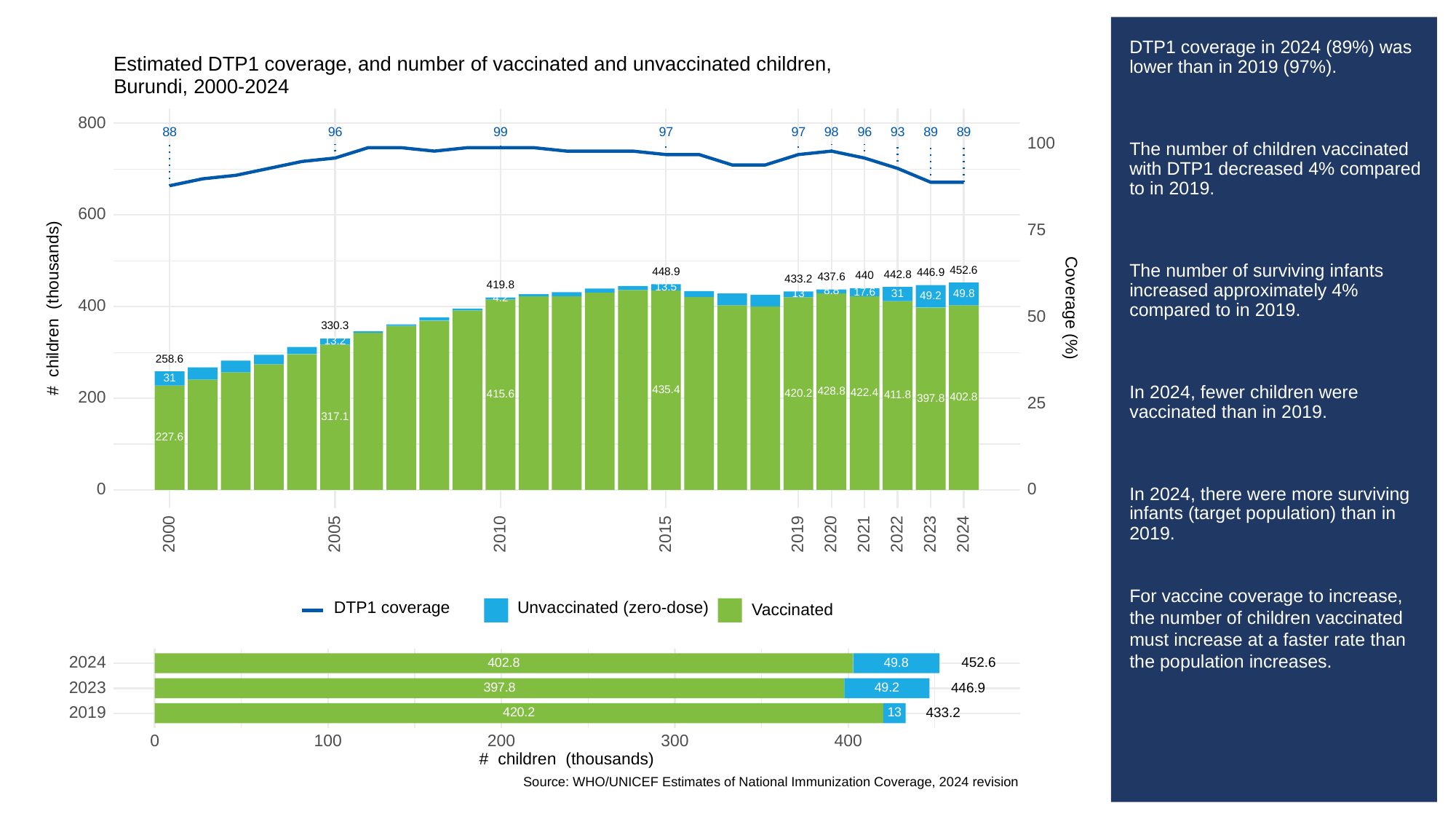

# DTP1 coverage in 2024 (89%) was lower than in 2019 (97%).

The number of children vaccinated with DTP1 decreased 4% compared to in 2019.

The number of surviving infants increased approximately 4% compared to in 2019.

In 2024, fewer children were vaccinated than in 2019.

In 2024, there were more surviving infants (target population) than in 2019.

For vaccine coverage to increase, the number of children vaccinated must increase at a faster rate than the population increases.

Estimated DTP1 coverage, and number of vaccinated and unvaccinated children,
Burundi, 2000-2024

800

93
88
96
99
97
97
98
96
89
89
100

600

75

452.6
448.9
446.9
442.8
440
437.6
433.2
419.8

13.5

8.8
17.6

49.8
31

13

49.2

4.2

400
#  children  (thousands)
Coverage (%)

50

330.3

13.2

258.6

31

435.4
428.8
422.4
420.2
415.6
411.8
200
402.8
397.8
25

317.1
227.6

0
0

2023
2000
2005
2010
2015
2019
2020
2021
2022
2024

Unvaccinated (zero-dose)
DTP1 coverage
Vaccinated

2024
452.6
402.8
49.8

2023
446.9
397.8
49.2

2019
433.2
13
420.2

300
0
100
200
400
#  children  (thousands)
Source: WHO/UNICEF Estimates of National Immunization Coverage, 2024 revision